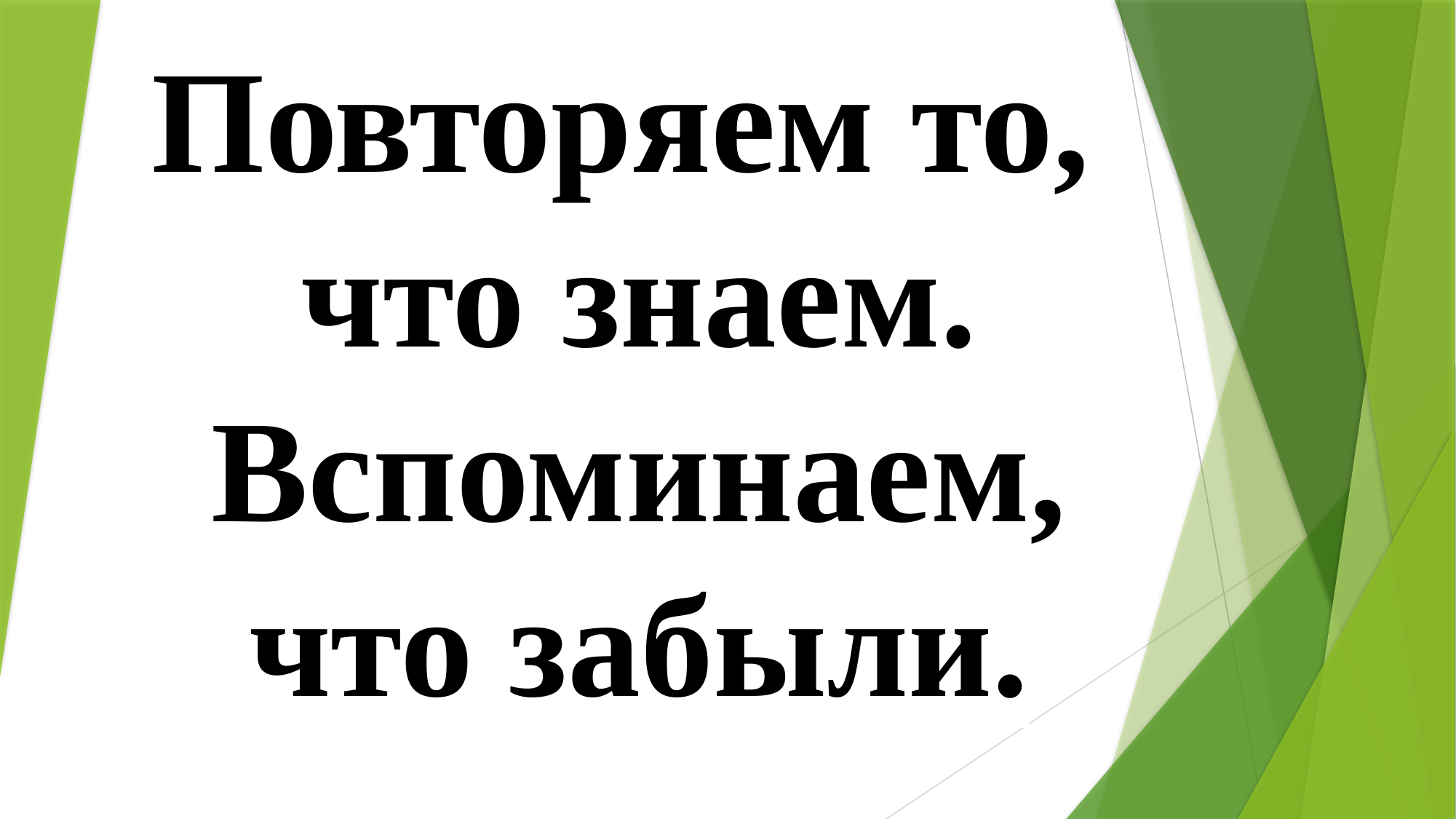

Повторяем то,
что знаем.
Вспоминаем,
что забыли.